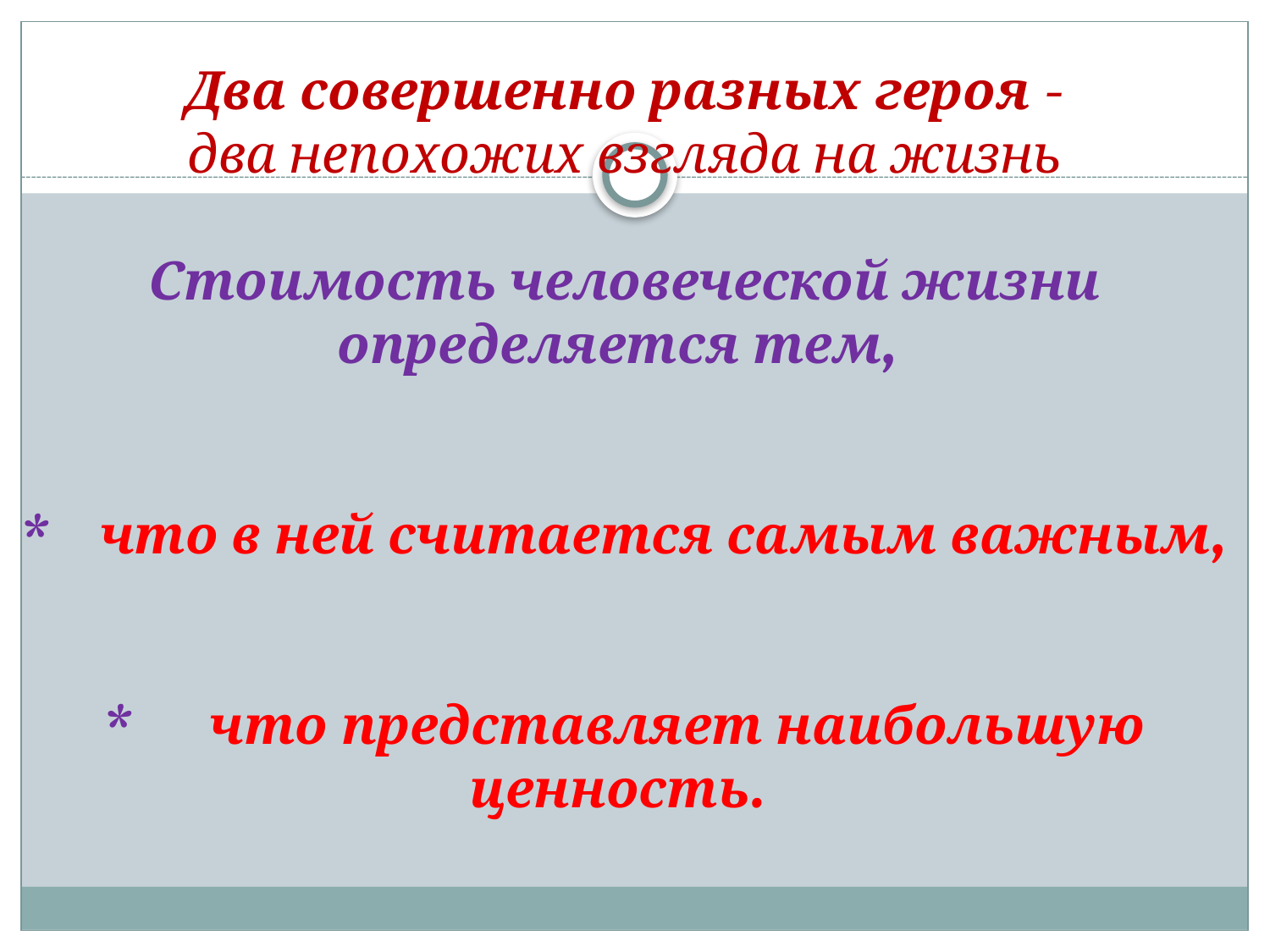

# Два совершенно разных героя - два непохожих взгляда на жизнь Стоимость человеческой жизни определяется тем, *    что в ней считается самым важным, *      что представляет наибольшую ценность.